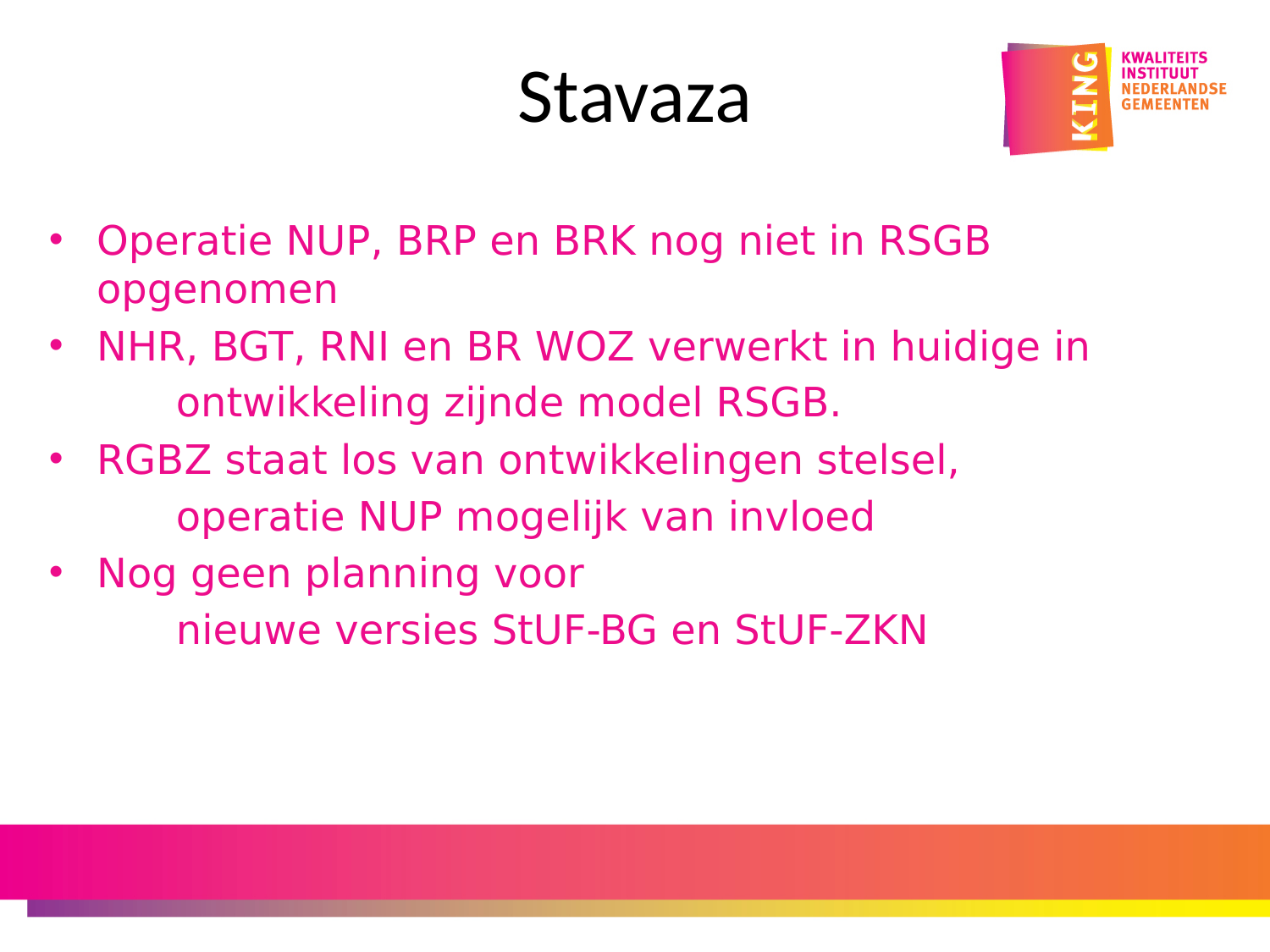

# Stavaza
Operatie NUP, BRP en BRK nog niet in RSGB opgenomen
NHR, BGT, RNI en BR WOZ verwerkt in huidige in
	ontwikkeling zijnde model RSGB.
RGBZ staat los van ontwikkelingen stelsel,
	operatie NUP mogelijk van invloed
Nog geen planning voor
	nieuwe versies StUF-BG en StUF-ZKN